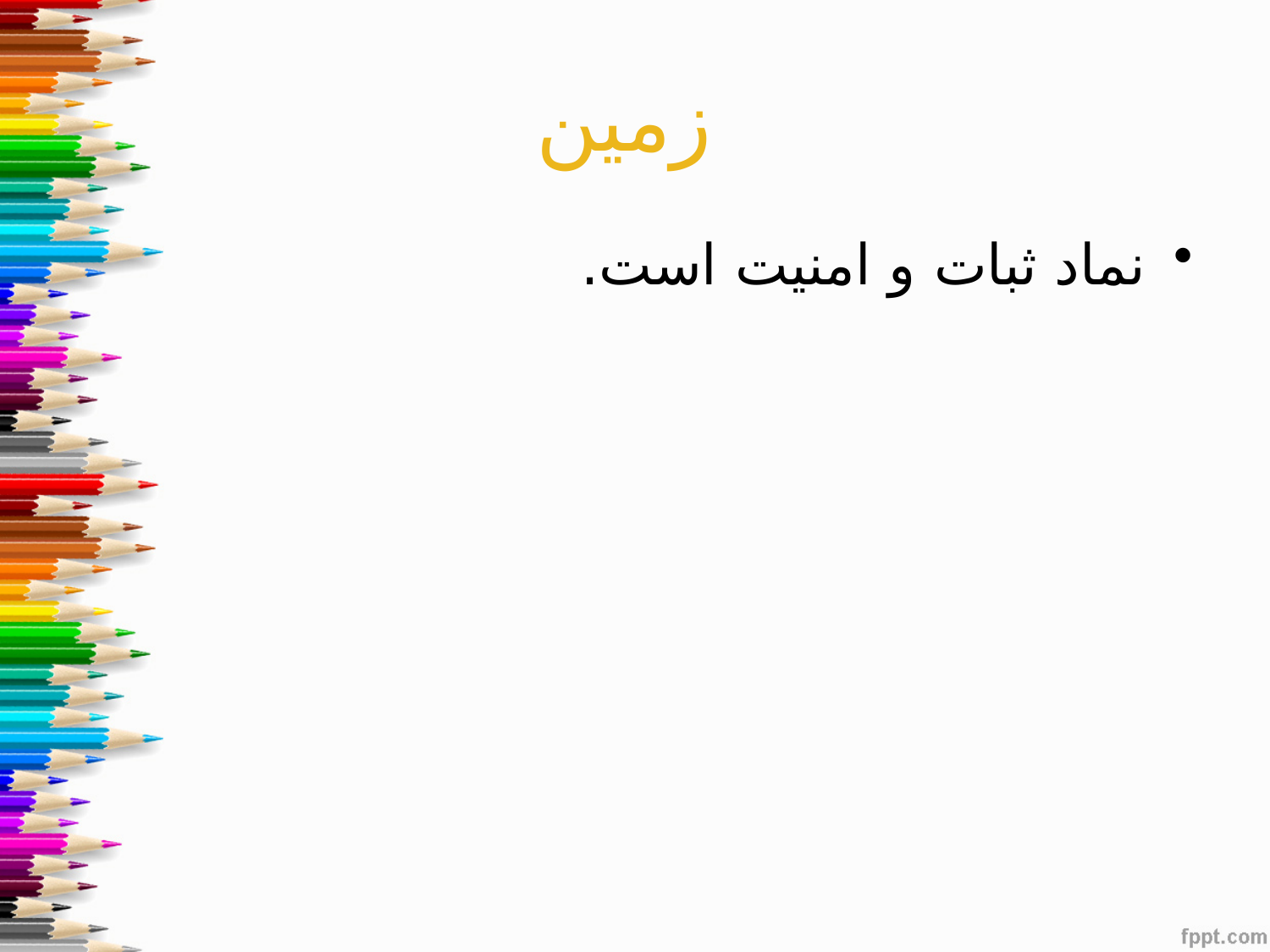

# زمین
نماد ثبات و امنیت است.